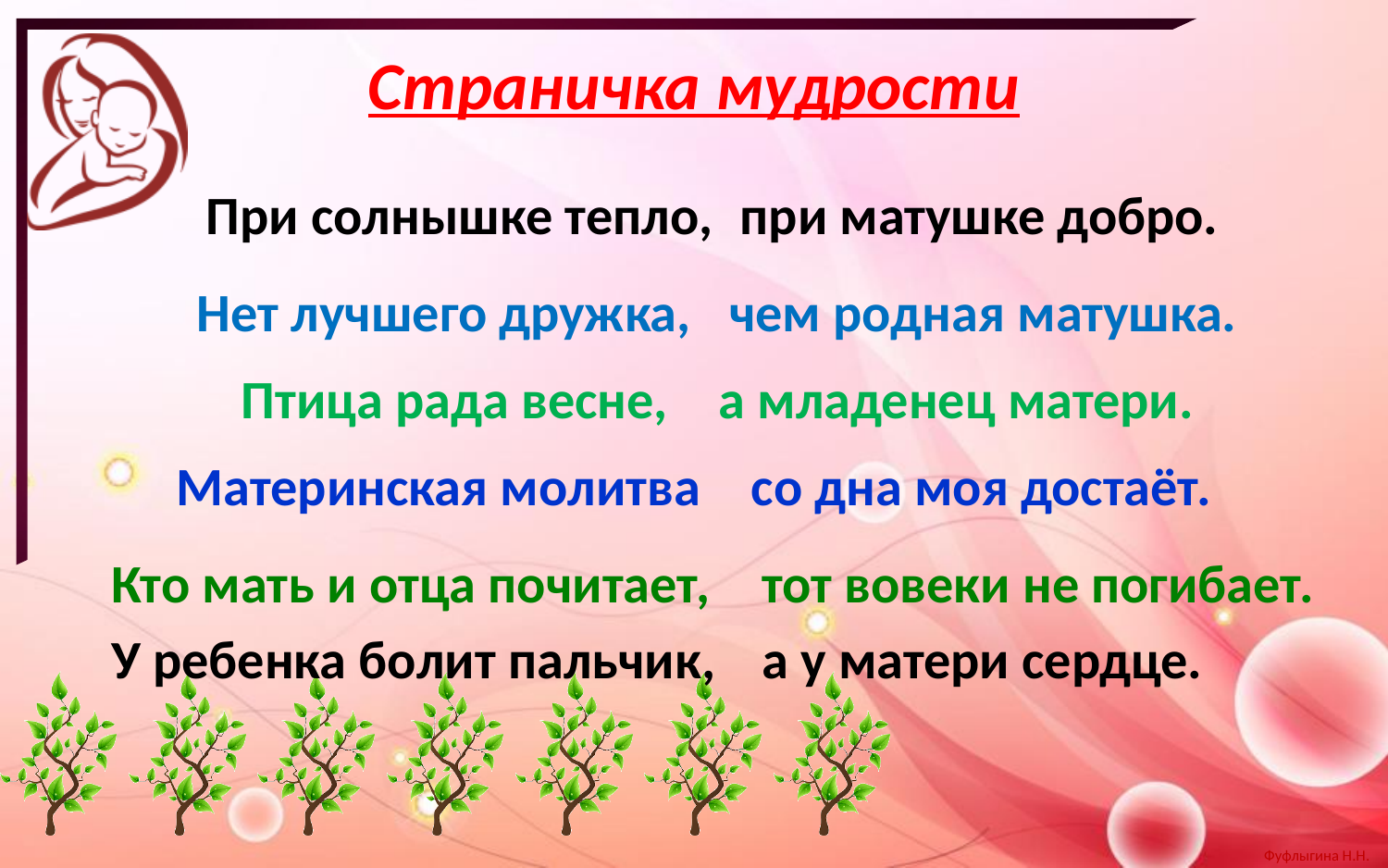

# Страничка мудрости
При солнышке тепло,
при матушке добро.
Нет лучшего дружка,
чем родная матушка.
Птица рада весне,
а младенец матери.
Материнская молитва
со дна моя достаёт.
Кто мать и отца почитает,
тот вовеки не погибает.
У ребенка болит пальчик,
а у матери сердце.